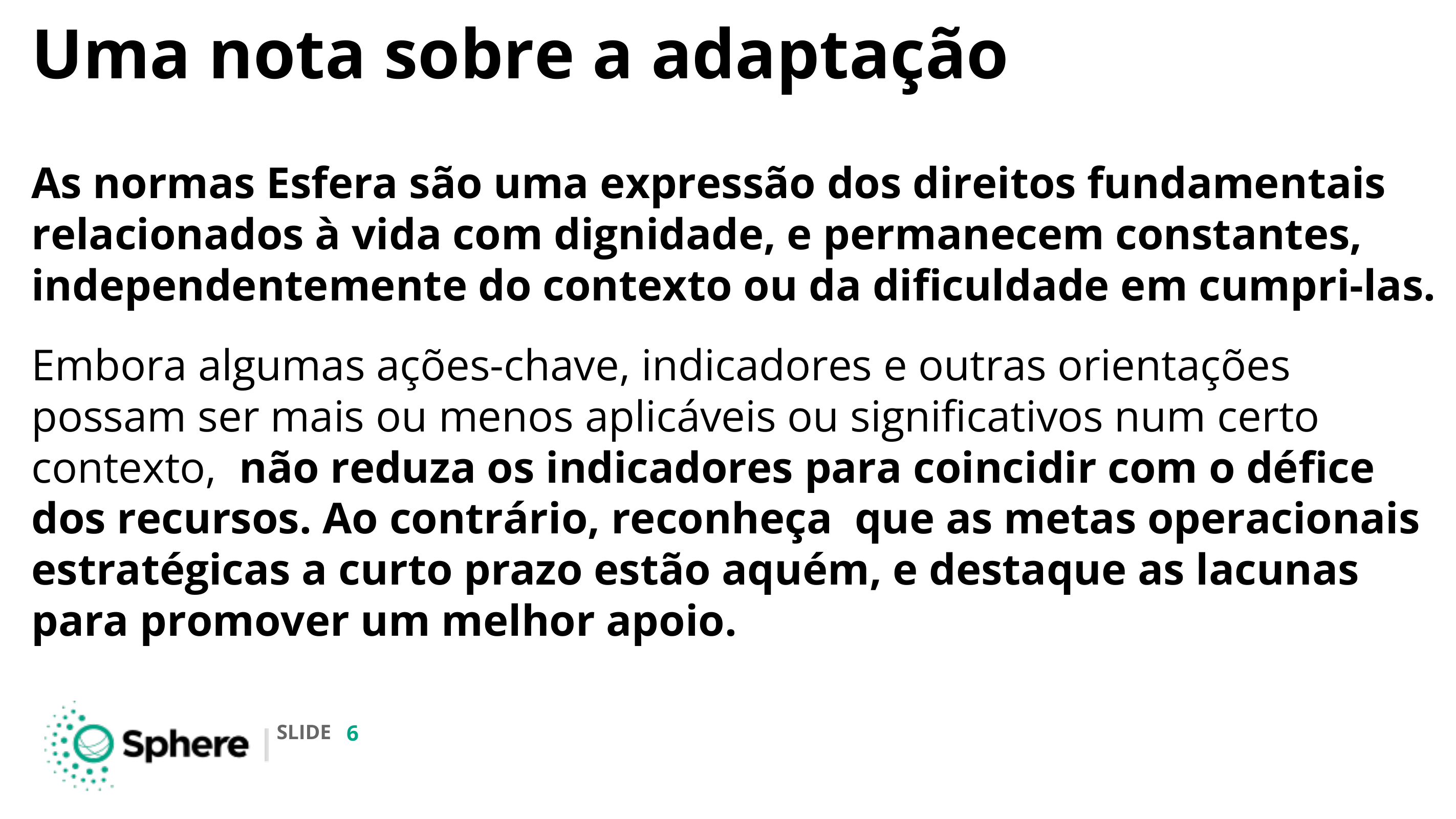

Uma nota sobre a adaptação
As normas Esfera são uma expressão dos direitos fundamentais relacionados à vida com dignidade, e permanecem constantes, independentemente do contexto ou da dificuldade em cumpri-las.
Embora algumas ações-chave, indicadores e outras orientações  possam ser mais ou menos aplicáveis ou significativos num certo contexto,  não reduza os indicadores para coincidir com o défice dos recursos. Ao contrário, reconheça  que as metas operacionais estratégicas a curto prazo estão aquém, e destaque as lacunas para promover um melhor apoio.
6